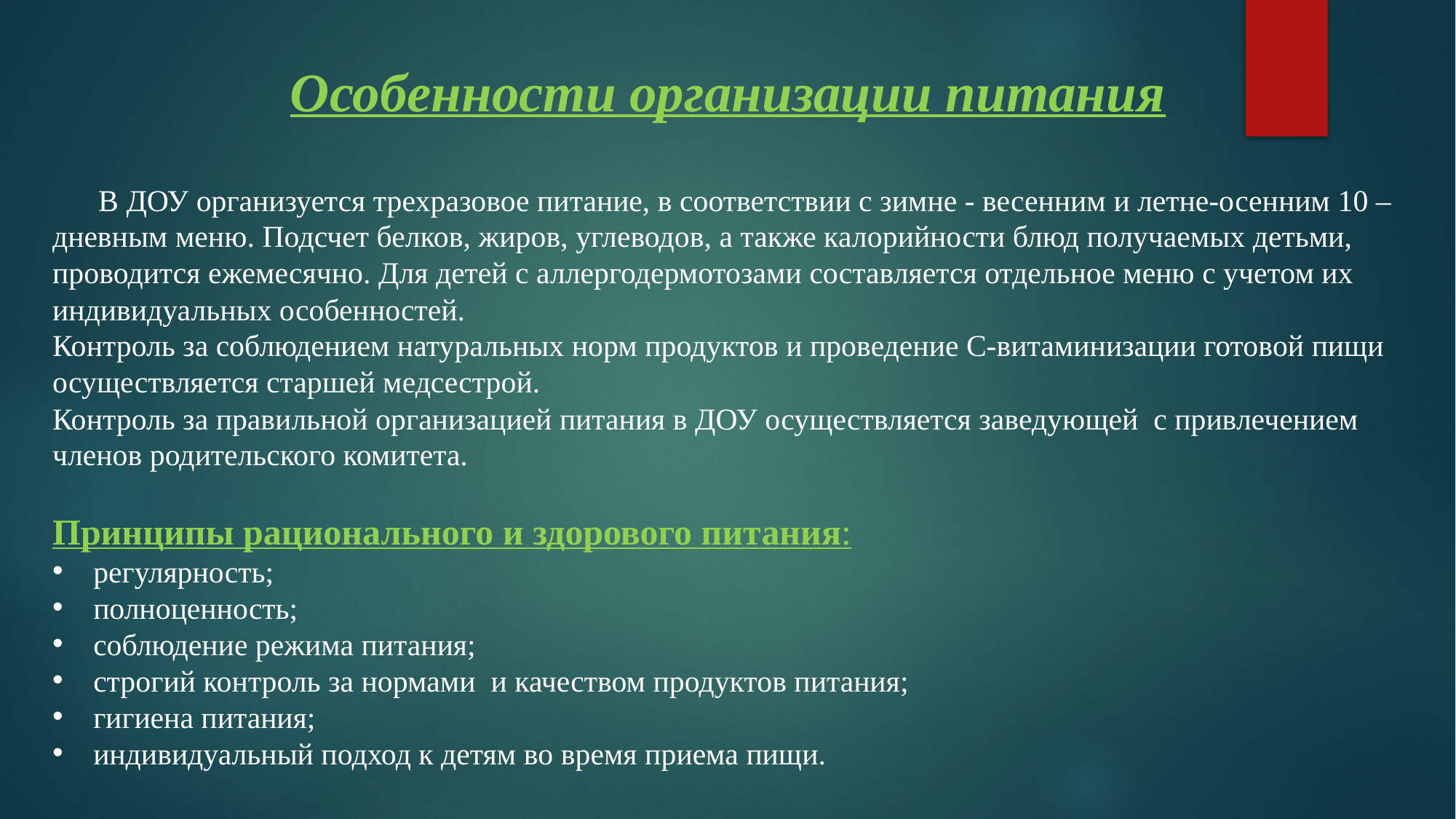

Особенности организации питания

      В ДОУ организуется трехразовое питание, в соответствии с зимне - весенним и летне-осенним 10 – дневным меню. Подсчет белков, жиров, углеводов, а также калорийности блюд получаемых детьми, проводится ежемесячно. Для детей с аллергодермотозами составляется отдельное меню с учетом их индивидуальных особенностей.
Контроль за соблюдением натуральных норм продуктов и проведение С-витаминизации готовой пищи  осуществляется старшей медсестрой.
Контроль за правильной организацией питания в ДОУ осуществляется заведующей  с привлечением членов родительского комитета.

Принципы рационального и здорового питания:
регулярность;
полноценность;
соблюдение режима питания;
строгий контроль за нормами  и качеством продуктов питания;
гигиена питания;
индивидуальный подход к детям во время приема пищи.